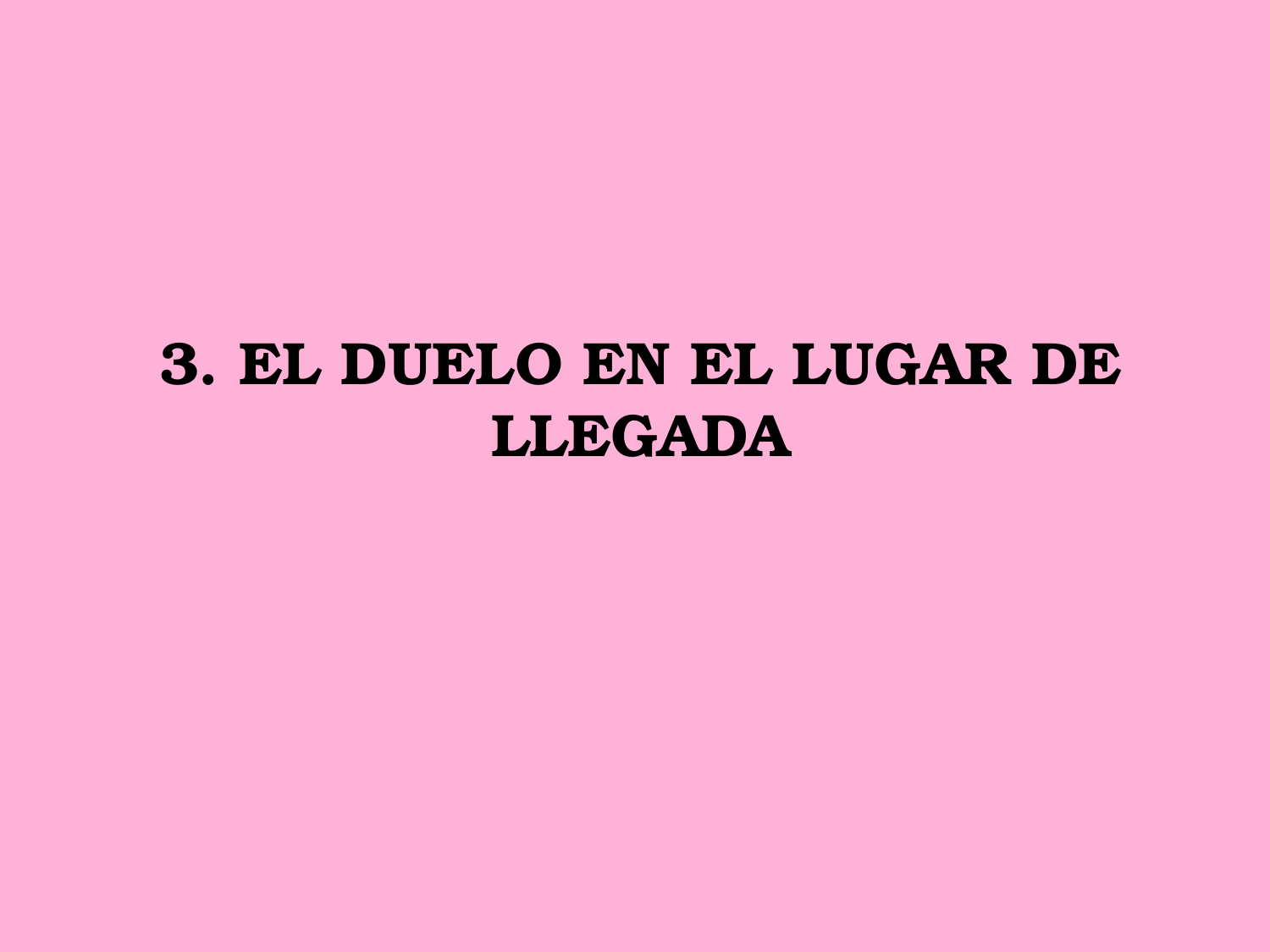

# 3. EL DUELO EN EL LUGAR DE LLEGADA